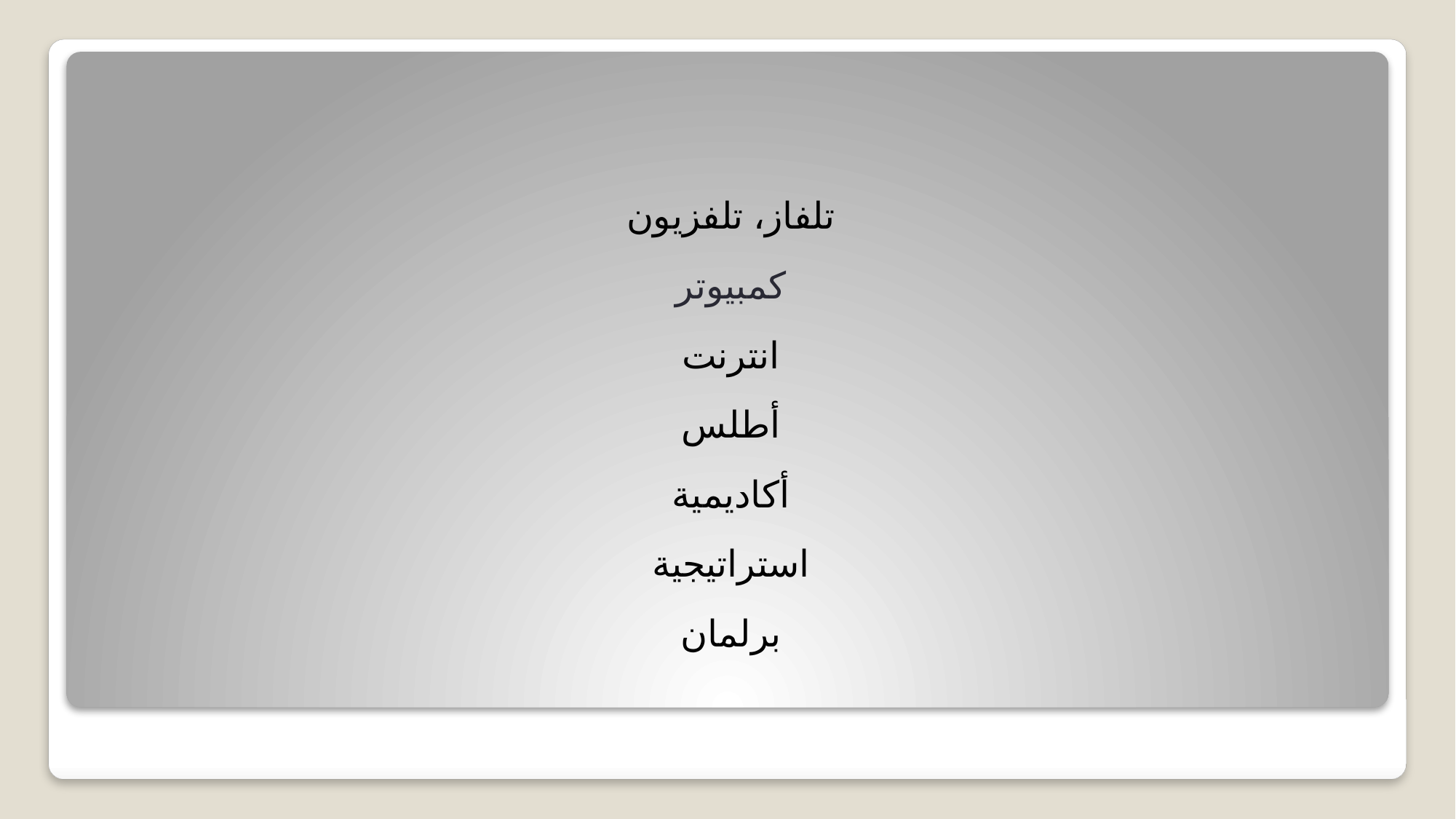

تلفاز، تلفزيون
كمبيوتر
انترنت
أطلس
أكاديمية
استراتيجية
برلمان